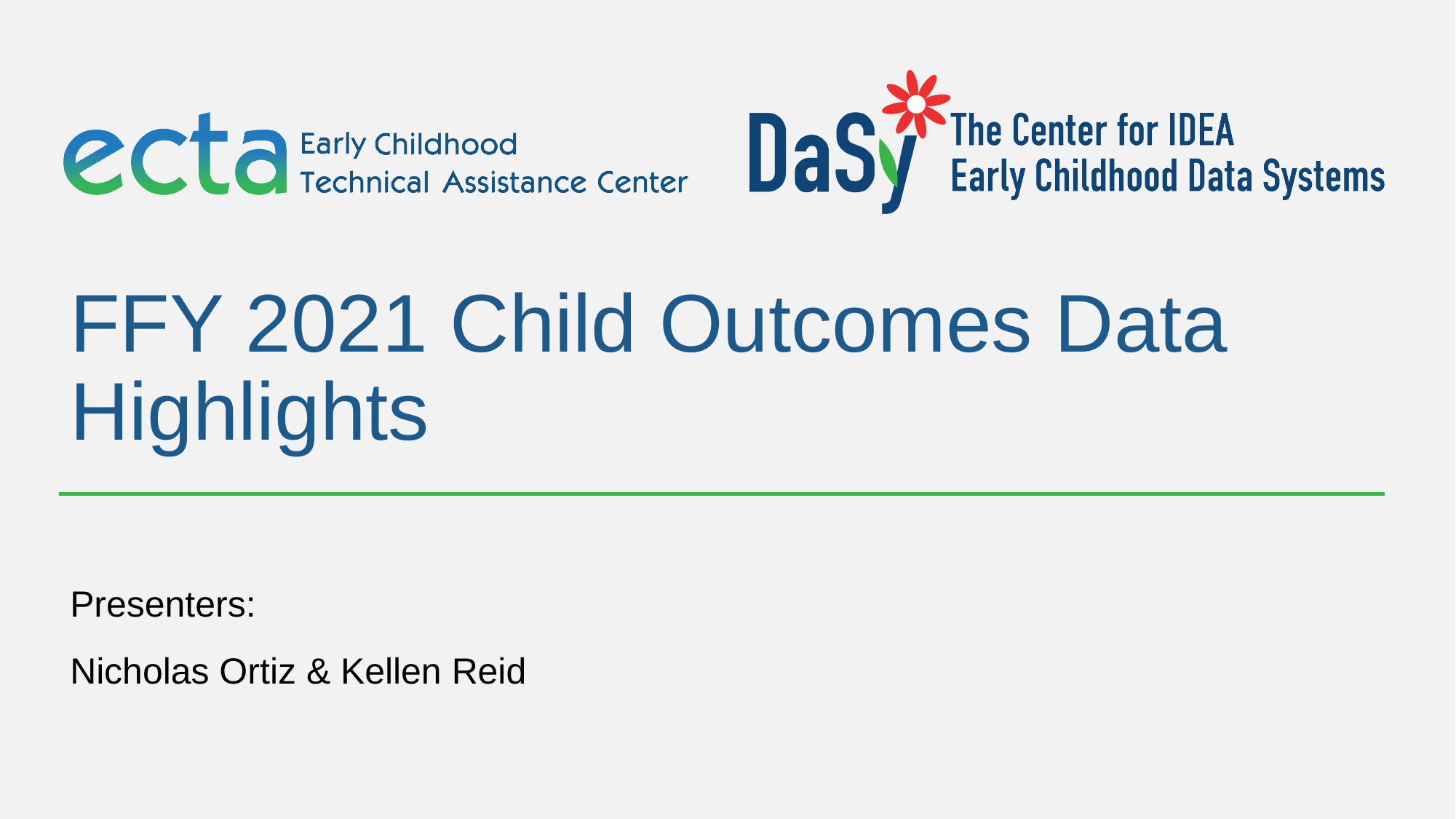

# FFY 2021 Child Outcomes Data Highlights
Presenters:
Nicholas Ortiz & Kellen Reid